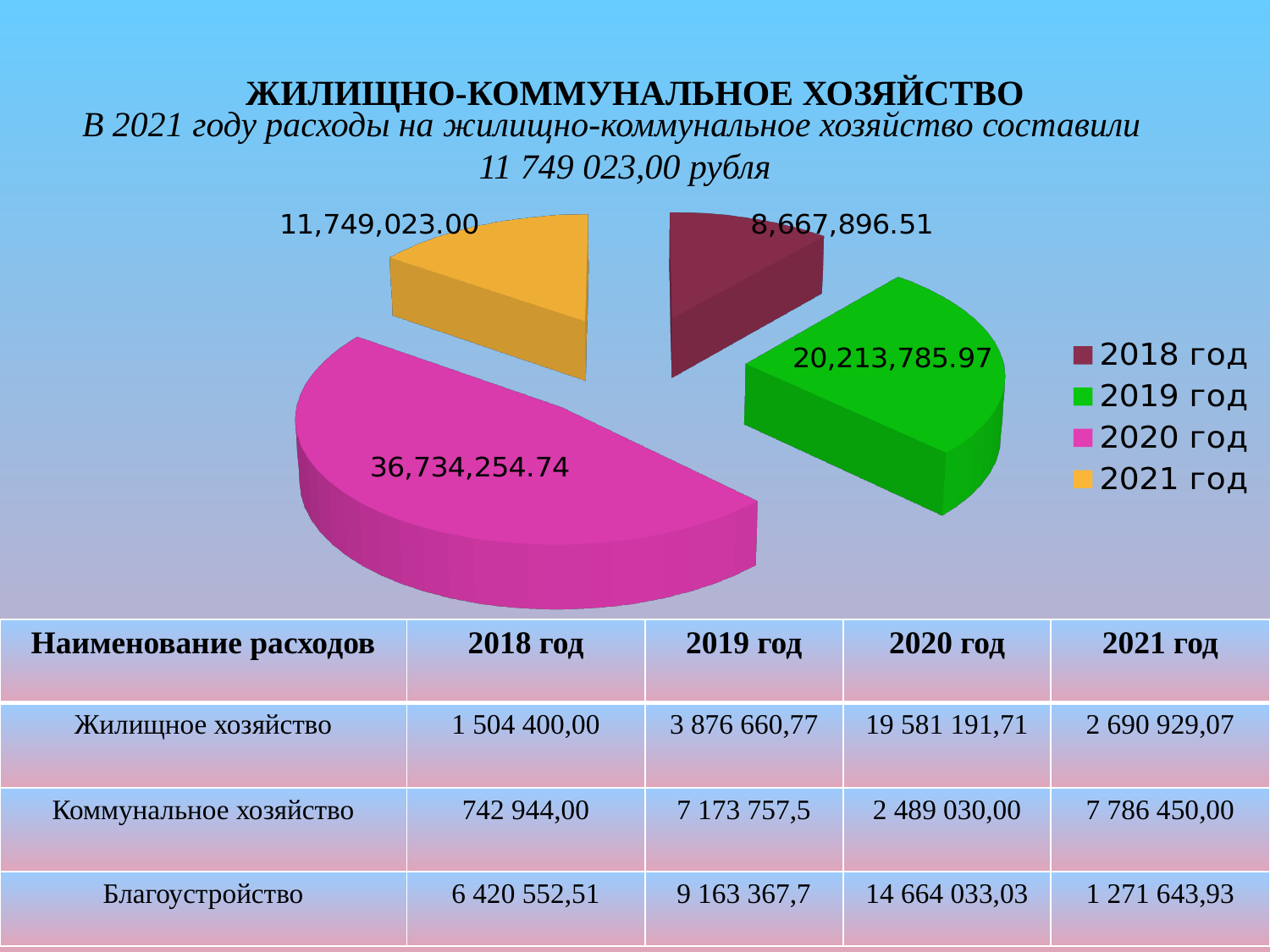

# ЖИЛИЩНО-КОММУНАЛЬНОЕ ХОЗЯЙСТВО

В 2021 году расходы на жилищно-коммунальное хозяйство составили    11 749 023,00 рубля

[unsupported chart]

| Наименование расходов | 2018 год | 2019 год | 2020 год | 2021 год |
| --- | --- | --- | --- | --- |
| Жилищное хозяйство | 1 504 400,00 | 3 876 660,77 | 19 581 191,71 | 2 690 929,07 |
| Коммунальное хозяйство | 742 944,00 | 7 173 757,5 | 2 489 030,00 | 7 786 450,00 |
| Благоустройство | 6 420 552,51 | 9 163 367,7 | 14 664 033,03 | 1 271 643,93 |